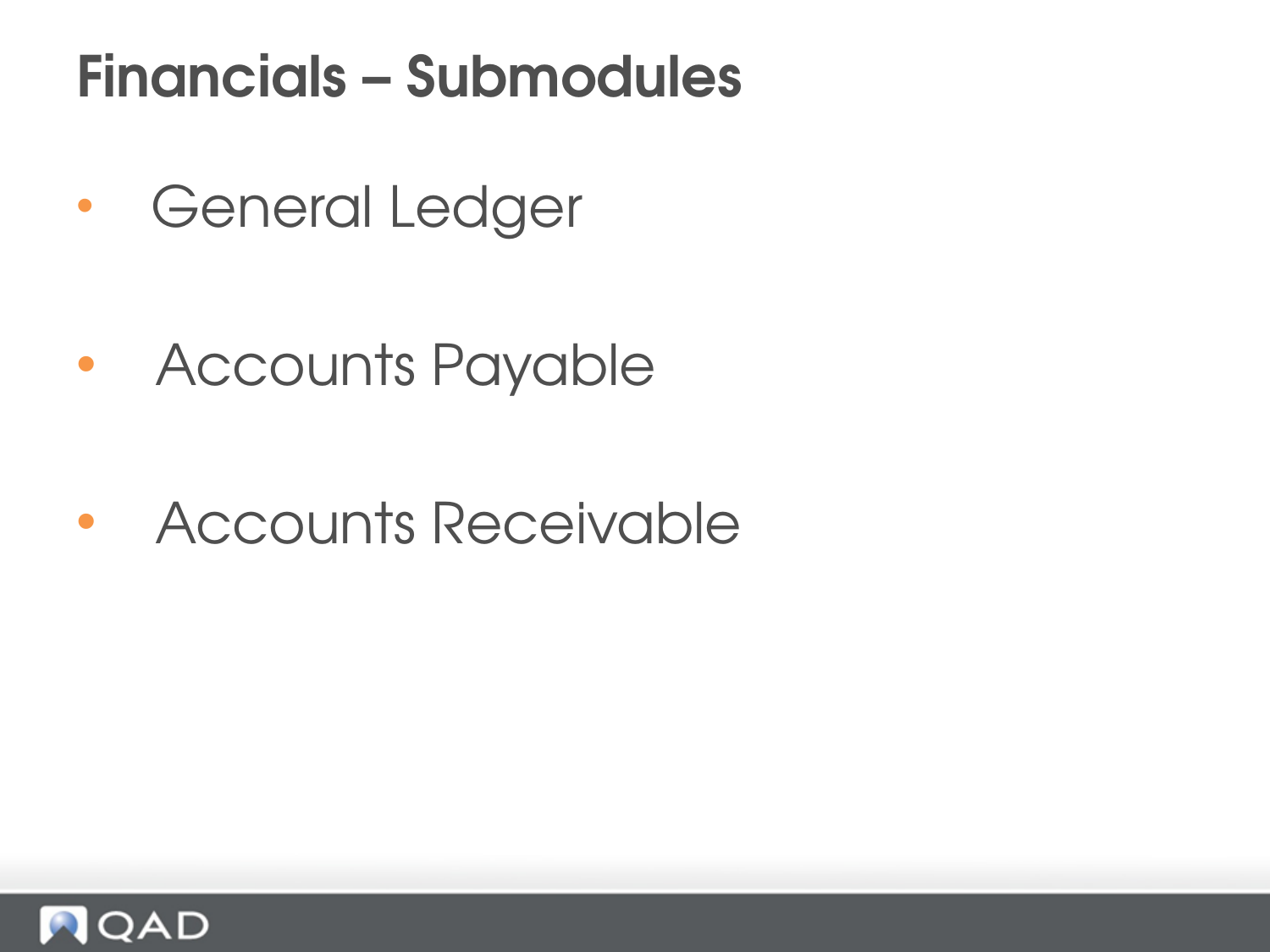

# Financials – Submodules
  General Ledger

  Accounts Payable

  Accounts Receivable